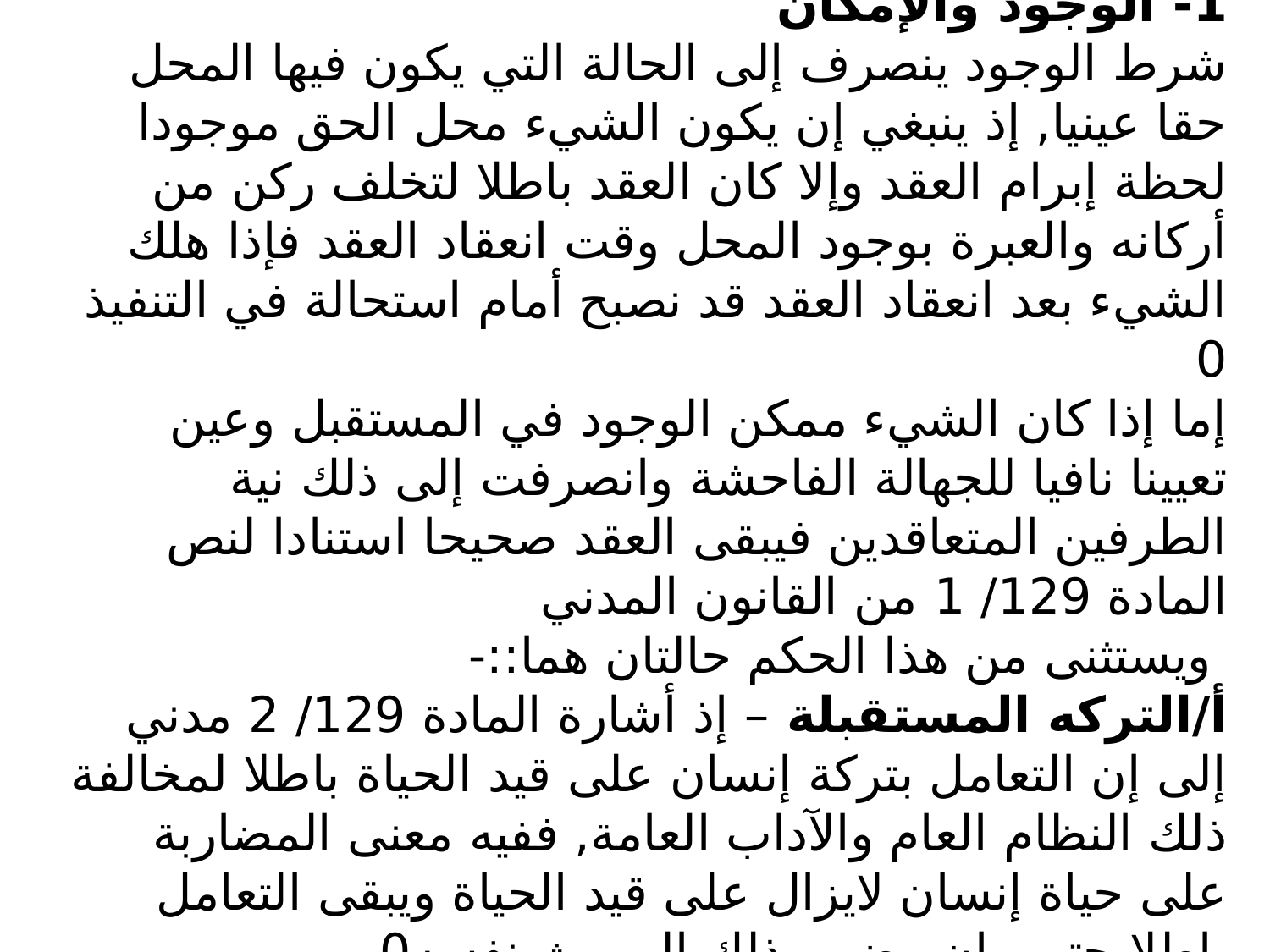

# وفيما يلي توضيحا لهذه الشروط:- 1- الوجود والإمكان شرط الوجود ينصرف إلى الحالة التي يكون فيها المحل حقا عينيا, إذ ينبغي إن يكون الشيء محل الحق موجودا لحظة إبرام العقد وإلا كان العقد باطلا لتخلف ركن من أركانه والعبرة بوجود المحل وقت انعقاد العقد فإذا هلك الشيء بعد انعقاد العقد قد نصبح أمام استحالة في التنفيذ 0 إما إذا كان الشيء ممكن الوجود في المستقبل وعين  تعيينا نافيا للجهالة الفاحشة وانصرفت إلى ذلك نية الطرفين المتعاقدين فيبقى العقد صحيحا استنادا لنص المادة 129/ 1 من القانون المدني ويستثنى من هذا الحكم حالتان هما::- أ/التركه المستقبلة – إذ أشارة المادة 129/ 2 مدني إلى إن التعامل بتركة إنسان على قيد الحياة باطلا لمخالفة ذلك النظام العام والآداب العامة, ففيه معنى المضاربة على حياة إنسان لايزال على قيد الحياة ويبقى التعامل باطلا حتى وان رضي بذلك المورث نفسه0